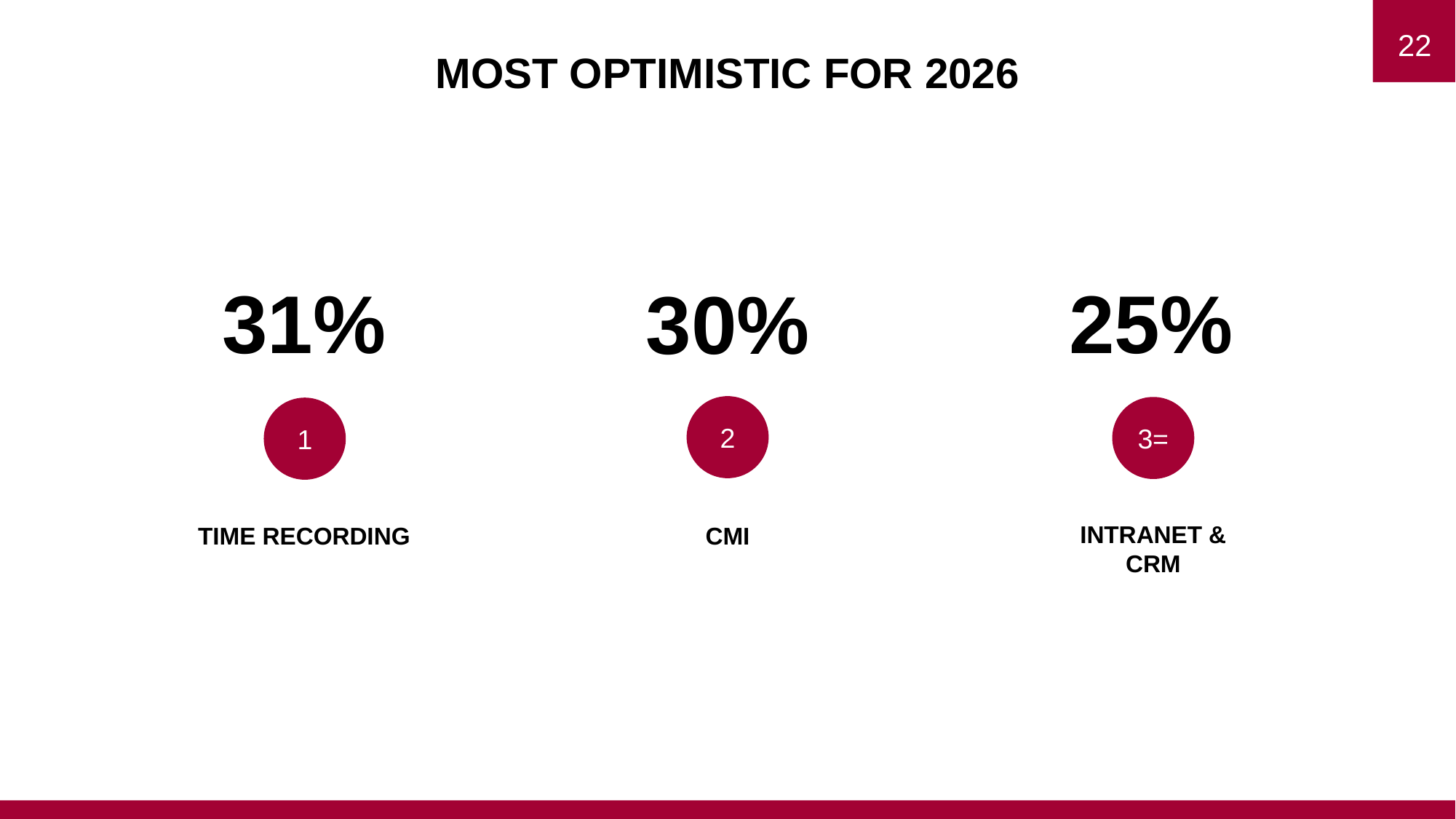

22
MOST OPTIMISTIC FOR 2026
31%
25%
30%
2
3=
1
INTRANET &
CRM
TIME RECORDING
CMI